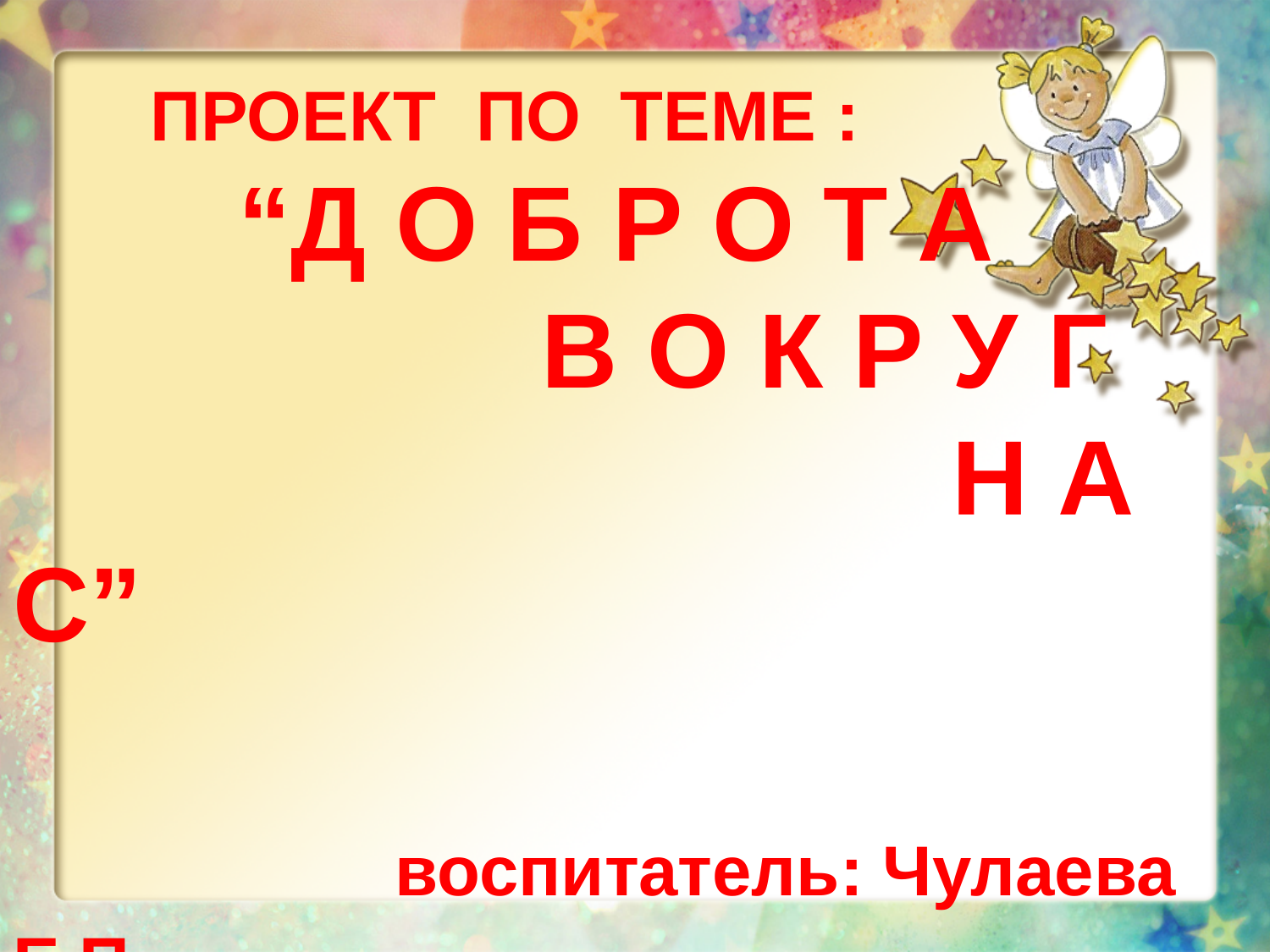

ПРОЕКТ  ПО  ТЕМЕ :
                   “Д О Б Р О Т А
                  В О К Р У Г
                                Н А С”
             воспитатель: Чулаева Е.П.